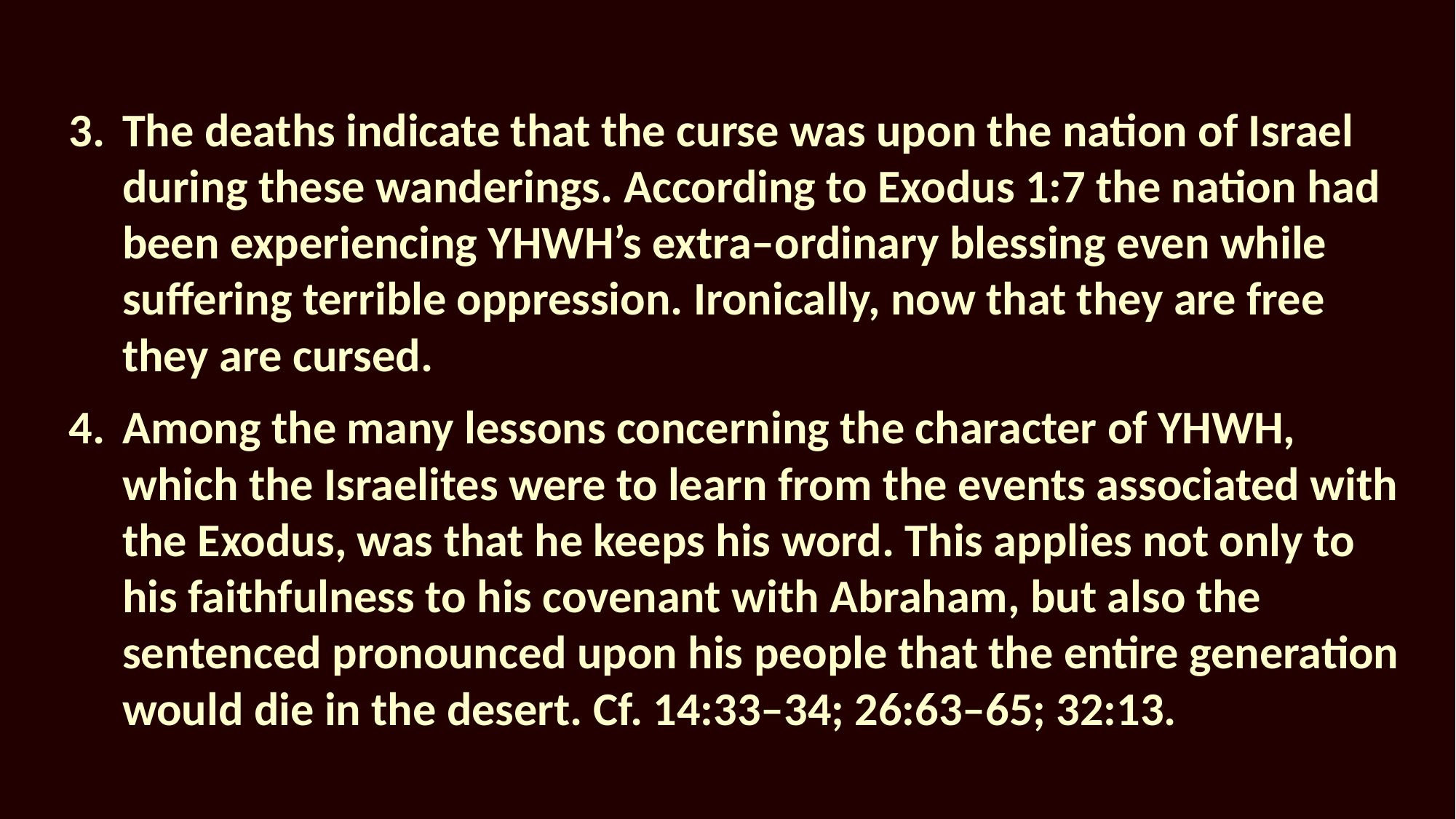

The deaths indicate that the curse was upon the nation of Israel during these wanderings. According to Exodus 1:7 the nation had been experiencing YHWH’s extra–ordinary blessing even while suffering terrible oppression. Ironically, now that they are free they are cursed.
Among the many lessons concerning the character of YHWH, which the Israelites were to learn from the events associated with the Exodus, was that he keeps his word. This applies not only to his faithfulness to his covenant with Abraham, but also the sentenced pronounced upon his people that the entire generation would die in the desert. Cf. 14:33–34; 26:63–65; 32:13.